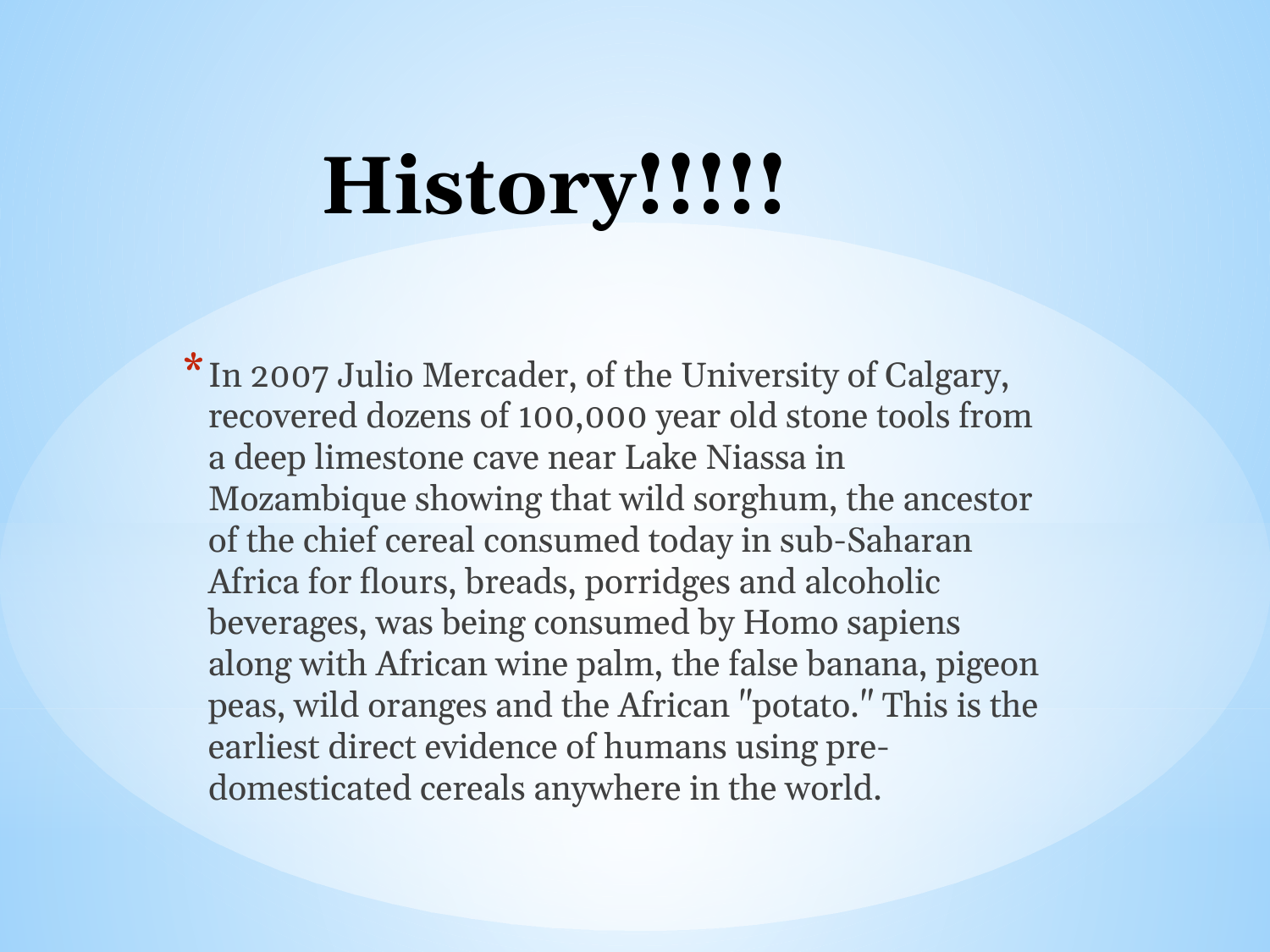

# History!!!!!
In 2007 Julio Mercader, of the University of Calgary, recovered dozens of 100,000 year old stone tools from a deep limestone cave near Lake Niassa in Mozambique showing that wild sorghum, the ancestor of the chief cereal consumed today in sub-Saharan Africa for flours, breads, porridges and alcoholic beverages, was being consumed by Homo sapiens along with African wine palm, the false banana, pigeon peas, wild oranges and the African "potato." This is the earliest direct evidence of humans using pre-domesticated cereals anywhere in the world.